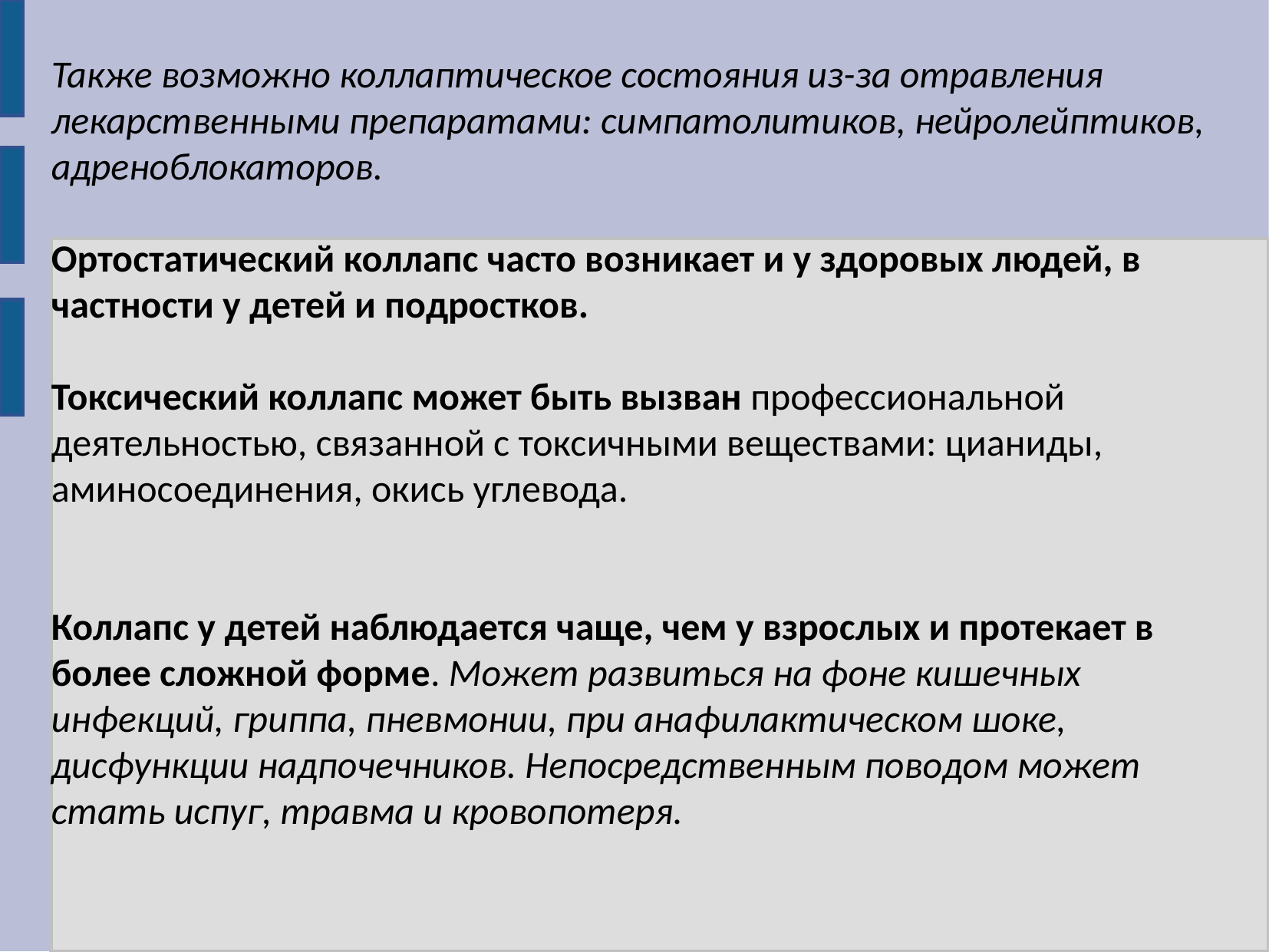

Также возможно коллаптическое состояния из-за отравления лекарственными препаратами: симпатолитиков, нейролейптиков, адреноблокаторов.

Ортостатический коллапс часто возникает и у здоровых людей, в частности у детей и подростков.

Токсический коллапс может быть вызван профессиональной деятельностью, связанной с токсичными веществами: цианиды, аминосоединения, окись углевода.

Коллапс у детей наблюдается чаще, чем у взрослых и протекает в более сложной форме. Может развиться на фоне кишечных инфекций, гриппа, пневмонии, при анафилактическом шоке, дисфункции надпочечников. Непосредственным поводом может стать испуг, травма и кровопотеря.